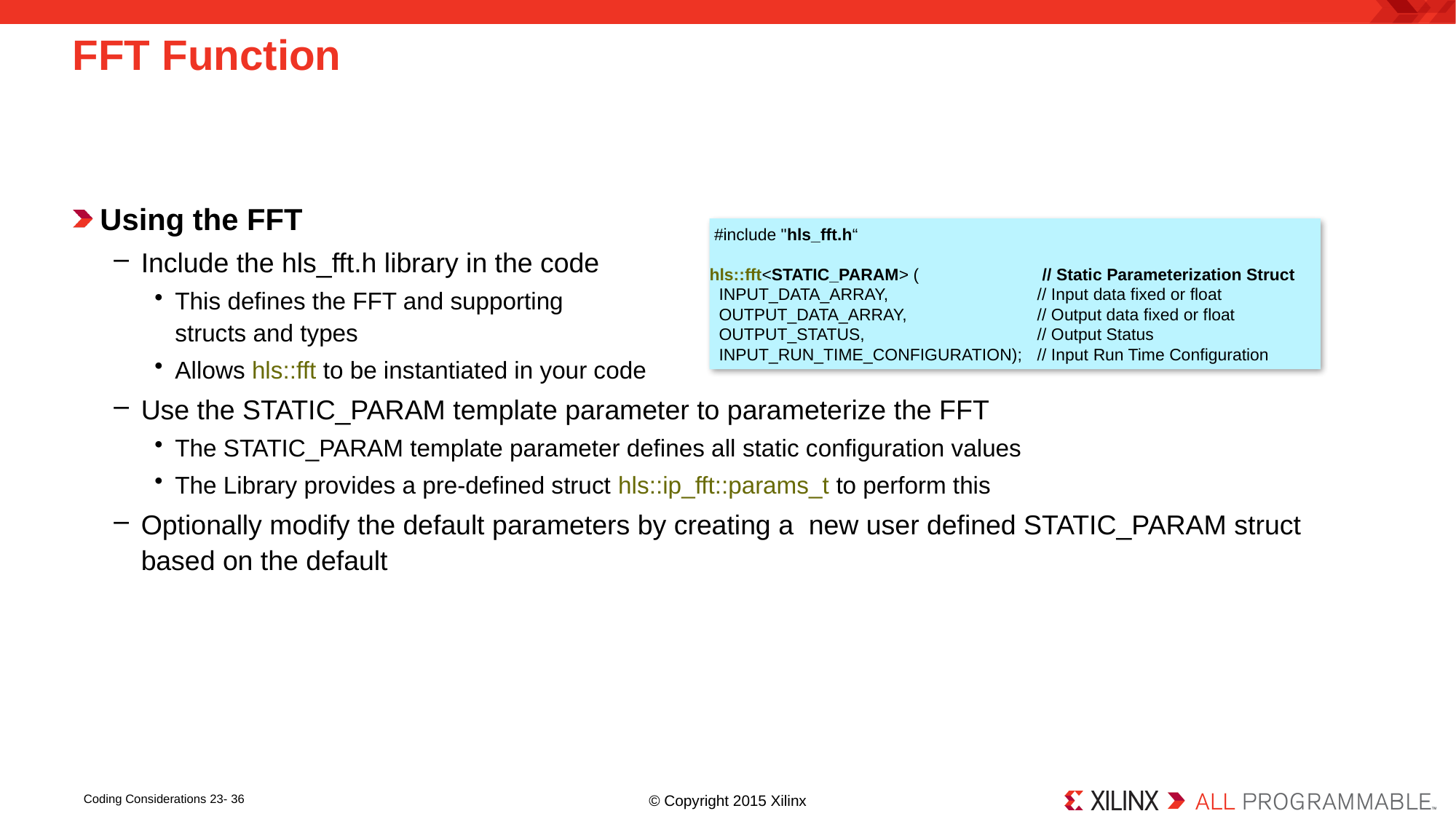

# FFT Function
Using the FFT
Include the hls_fft.h library in the code
This defines the FFT and supporting
structs and types
Allows hls::fft to be instantiated in your code
Use the STATIC_PARAM template parameter to parameterize the FFT
The STATIC_PARAM template parameter defines all static configuration values
The Library provides a pre-defined struct hls::ip_fft::params_t to perform this
Optionally modify the default parameters by creating a  new user defined STATIC_PARAM struct based on the default

 #include "hls_fft.h“

hls::fft<STATIC_PARAM> (                          // Static Parameterization Struct
  INPUT_DATA_ARRAY,            	// Input data fixed or float
  OUTPUT_DATA_ARRAY,        	// Output data fixed or float
  OUTPUT_STATUS,                 	// Output Status
  INPUT_RUN_TIME_CONFIGURATION); 	// Input Run Time Configuration
Coding Considerations 23- 36
© Copyright 2015 Xilinx